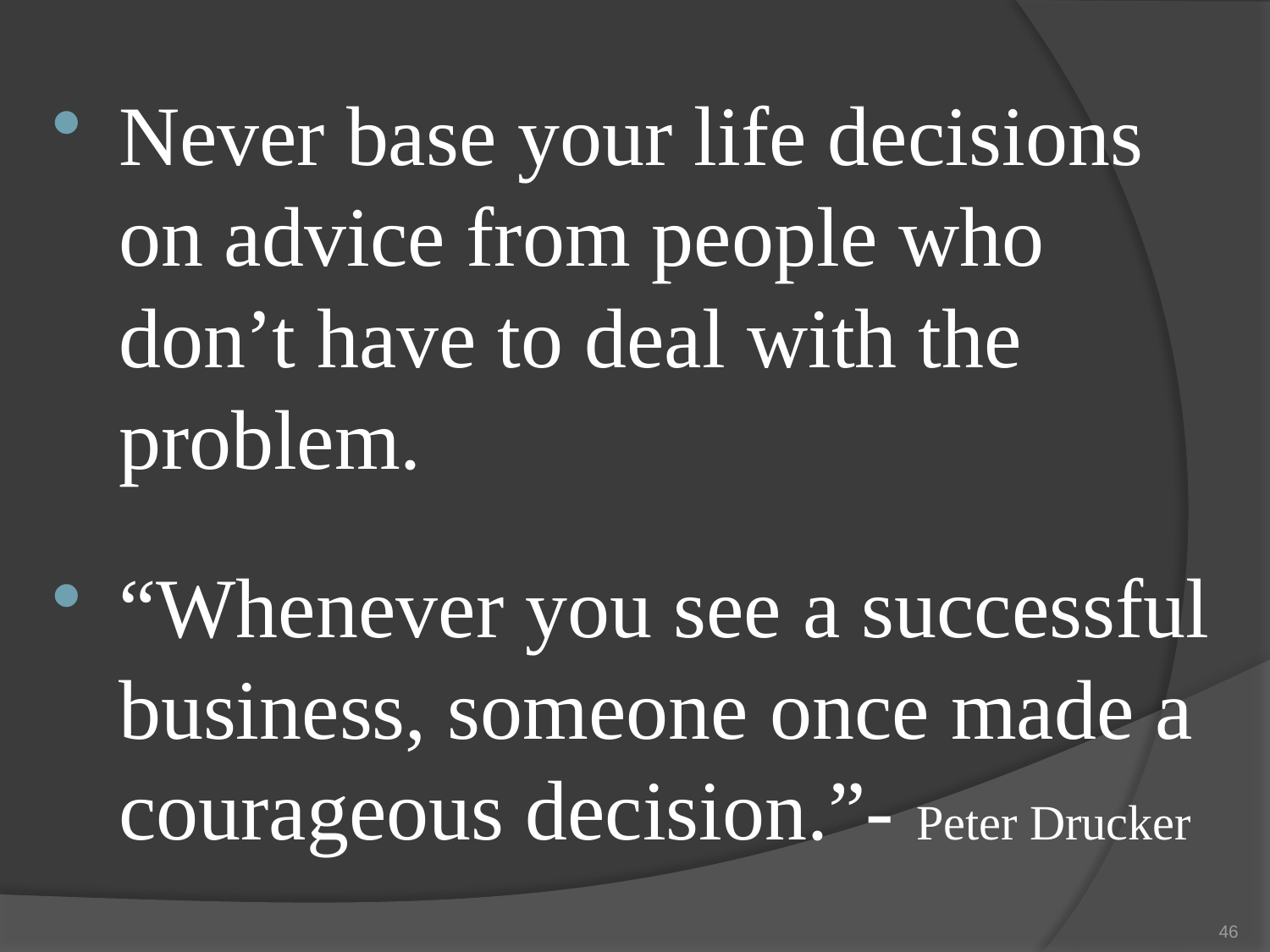

Never base your life decisions on advice from people who don’t have to deal with the problem.

“Whenever you see a successful business, someone once made a courageous decision.”- Peter Drucker

46